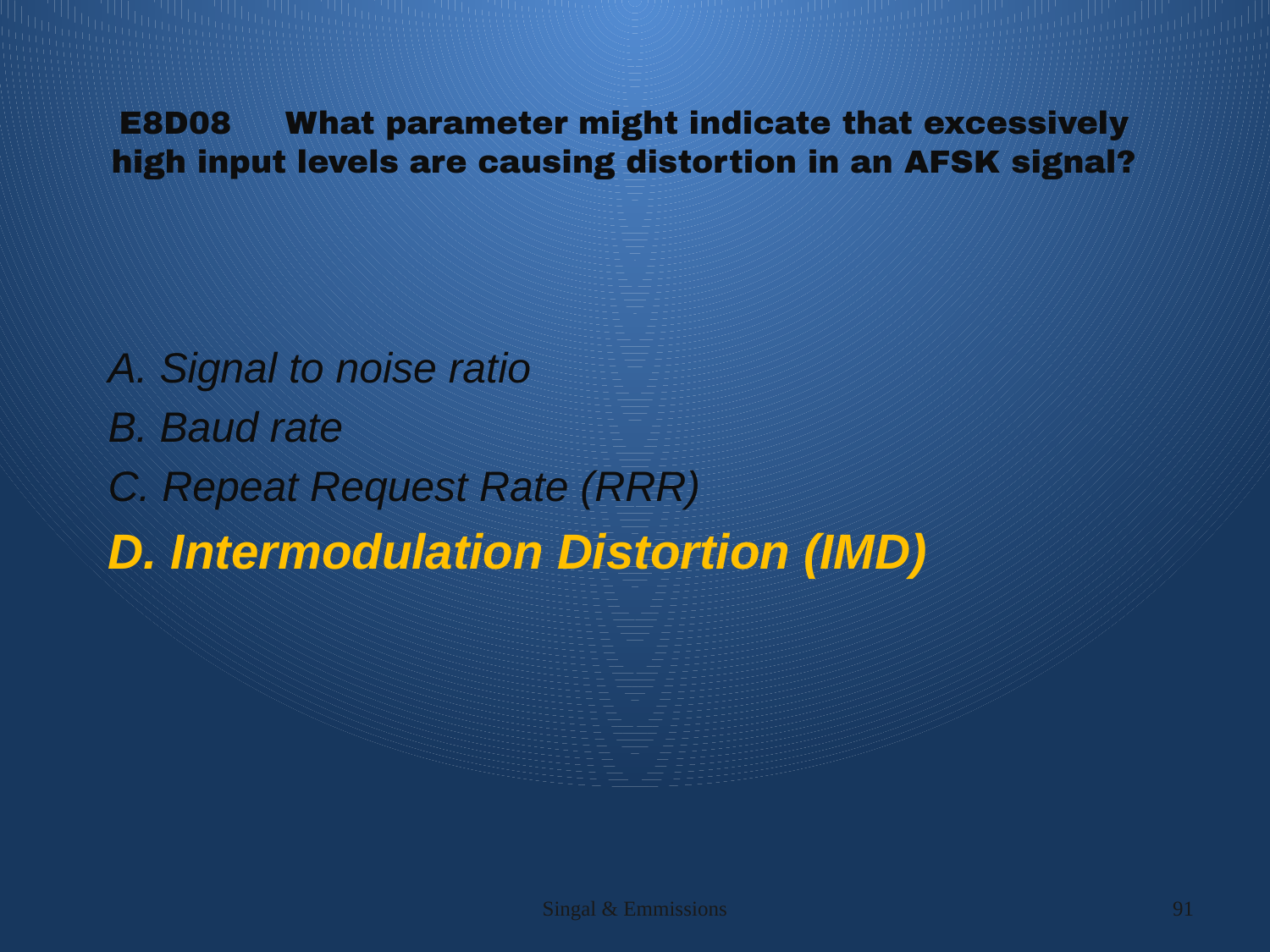

# E8D08     What parameter might indicate that excessively high input levels are causing distortion in an AFSK signal?

A. Signal to noise ratio
B. Baud rate
C. Repeat Request Rate (RRR)
D. Intermodulation Distortion (IMD)
Singal & Emmissions
91